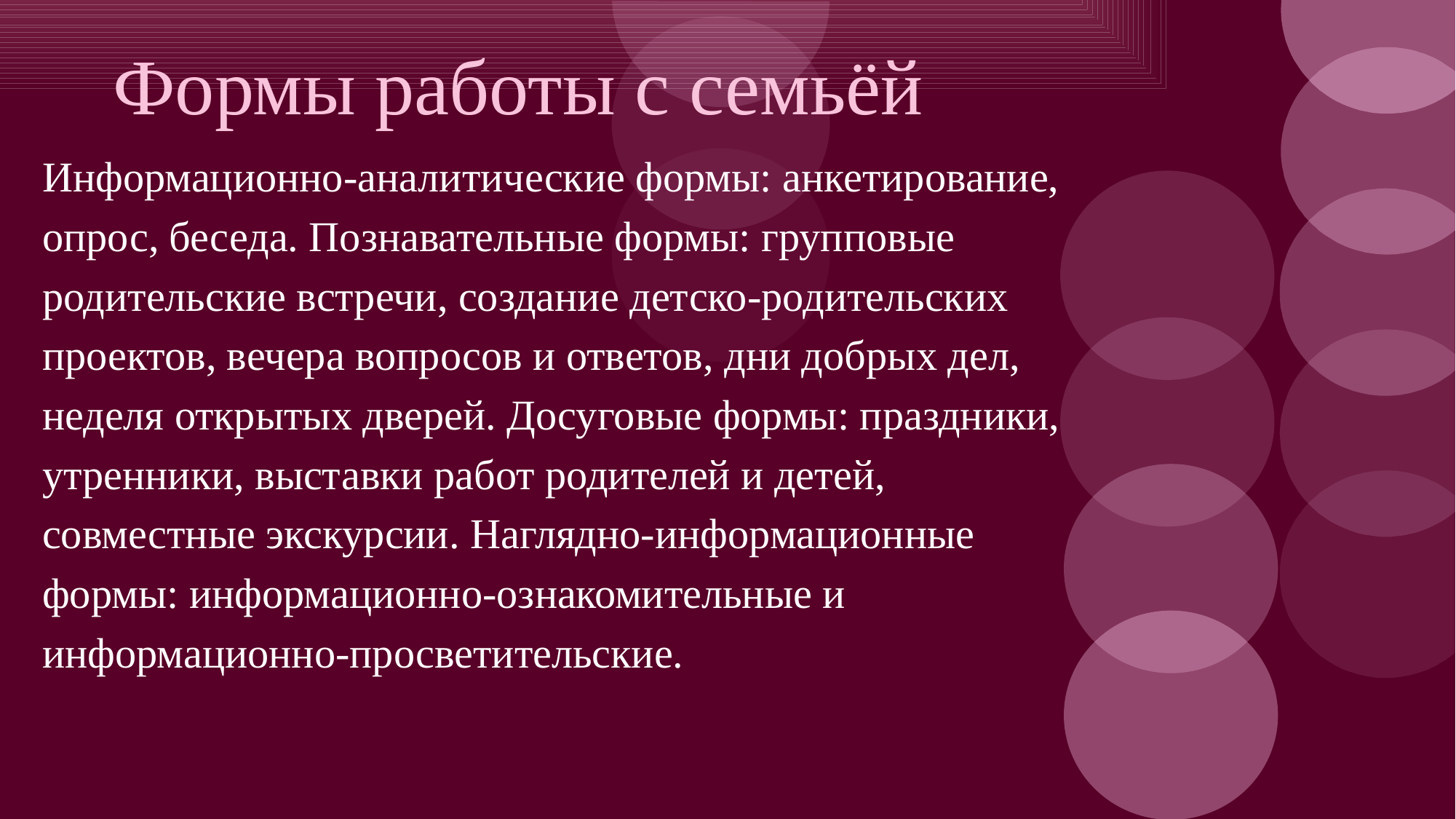

# Формы работы с семьёй
Информационно-аналитические формы: анкетирование,
опрос, беседа. Познавательные формы: групповые
родительские встречи, создание детско-родительских
проектов, вечера вопросов и ответов, дни добрых дел,
неделя открытых дверей. Досуговые формы: праздники,
утренники, выставки работ родителей и детей,
совместные экскурсии. Наглядно-информационные
формы: информационно-ознакомительные и
информационно-просветительские.